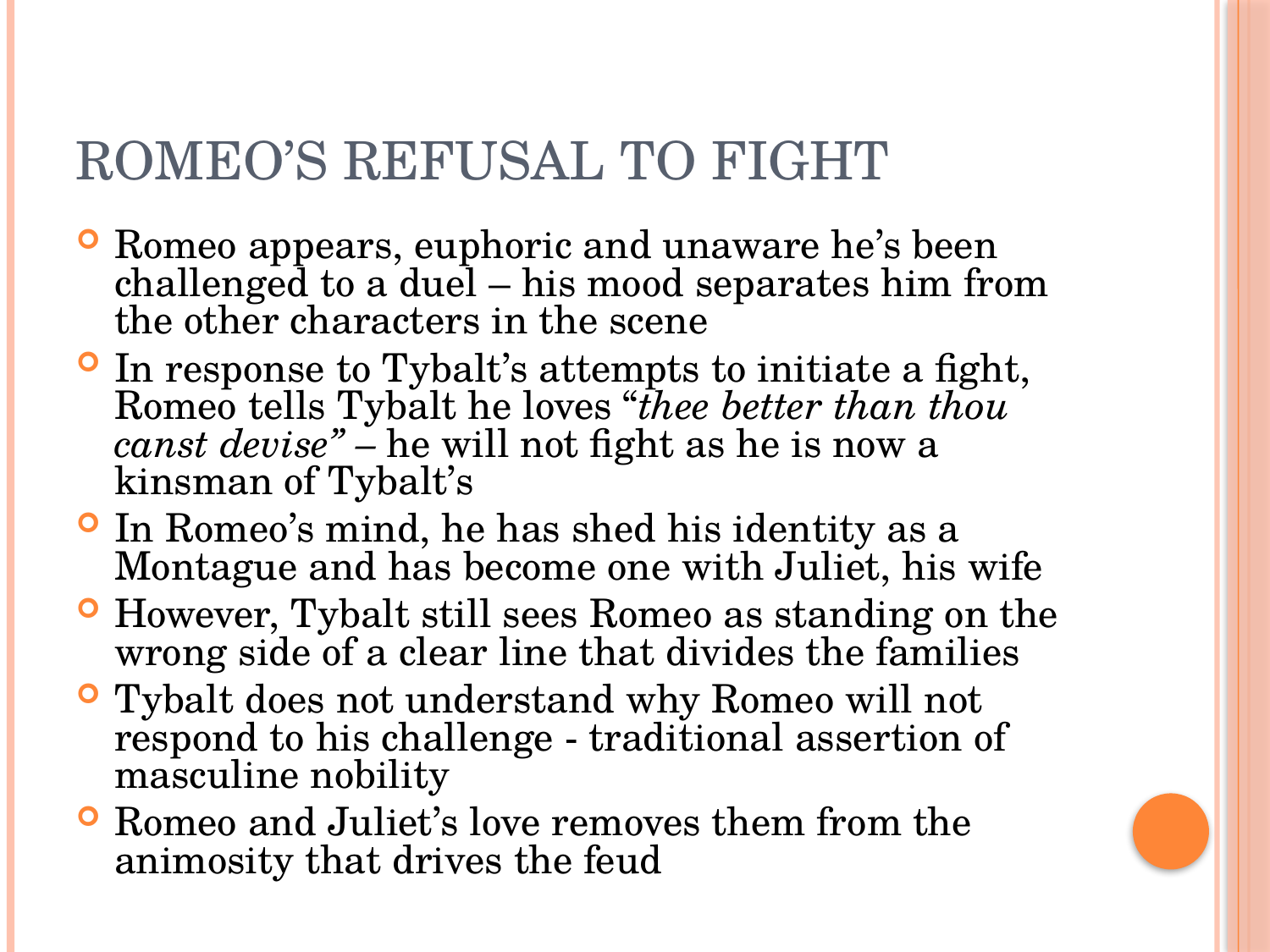

# Romeo’s Refusal to Fight
Romeo appears, euphoric and unaware he’s been challenged to a duel – his mood separates him from the other characters in the scene
In response to Tybalt’s attempts to initiate a fight, Romeo tells Tybalt he loves “thee better than thou canst devise” – he will not fight as he is now a kinsman of Tybalt’s
In Romeo’s mind, he has shed his identity as a Montague and has become one with Juliet, his wife
However, Tybalt still sees Romeo as standing on the wrong side of a clear line that divides the families
Tybalt does not understand why Romeo will not respond to his challenge - traditional assertion of masculine nobility
Romeo and Juliet’s love removes them from the animosity that drives the feud